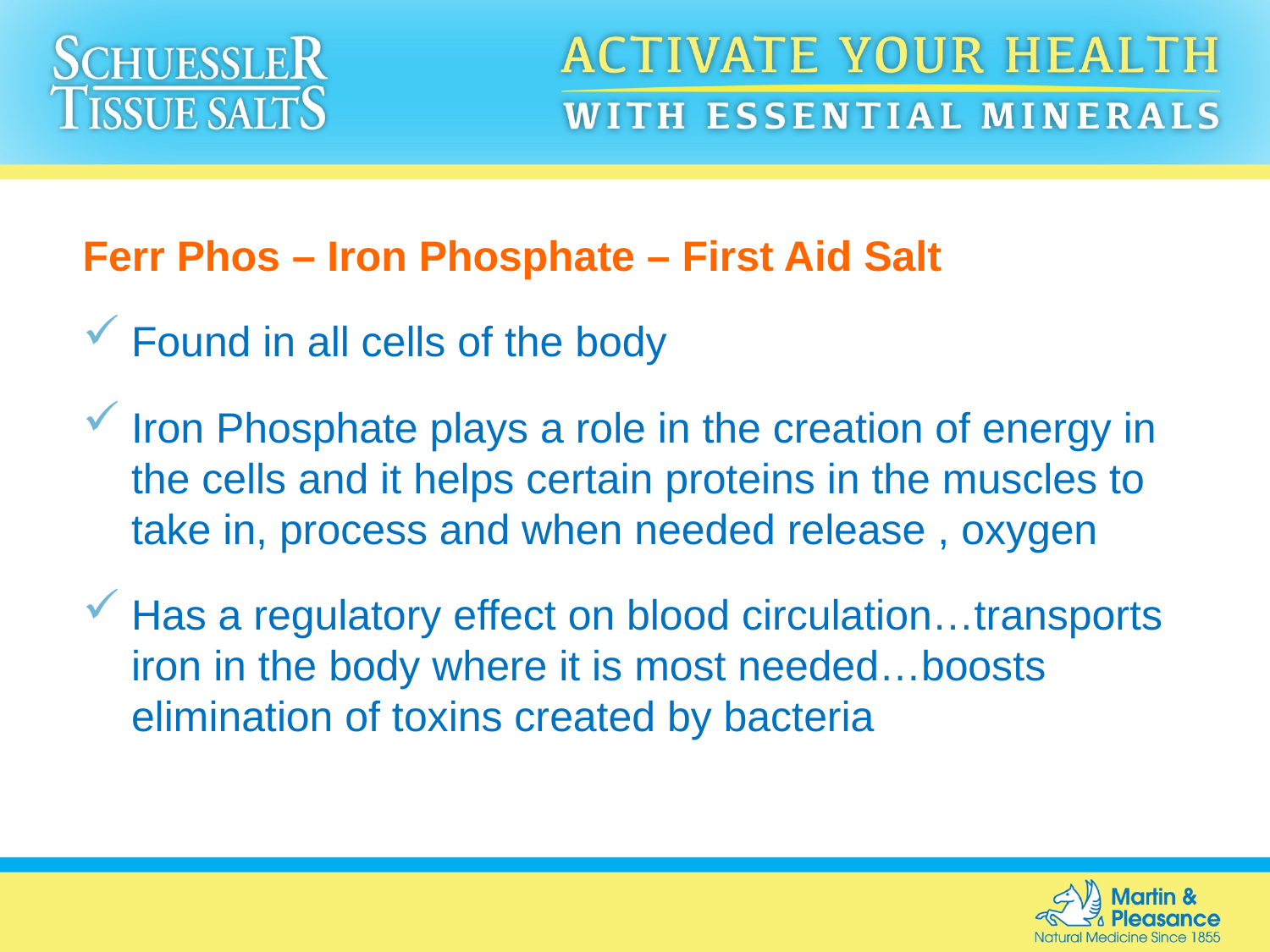

Ferr Phos – Iron Phosphate – First Aid Salt
Found in all cells of the body
Iron Phosphate plays a role in the creation of energy in the cells and it helps certain proteins in the muscles to take in, process and when needed release , oxygen
Has a regulatory effect on blood circulation…transports iron in the body where it is most needed…boosts elimination of toxins created by bacteria